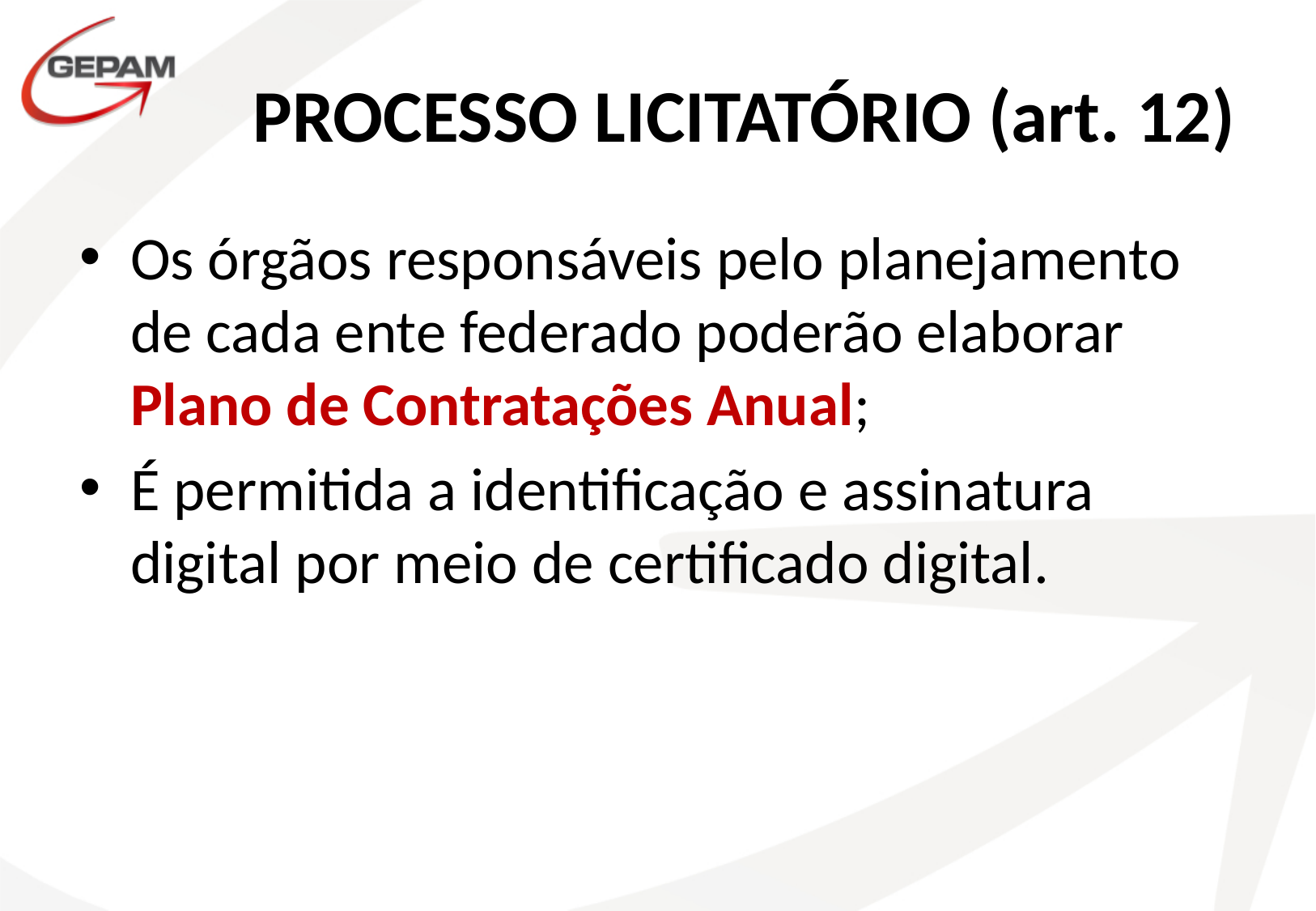

# PROCESSO LICITATÓRIO (art. 12)
Os órgãos responsáveis pelo planejamento de cada ente federado poderão elaborar Plano de Contratações Anual;
É permitida a identificação e assinatura digital por meio de certificado digital.